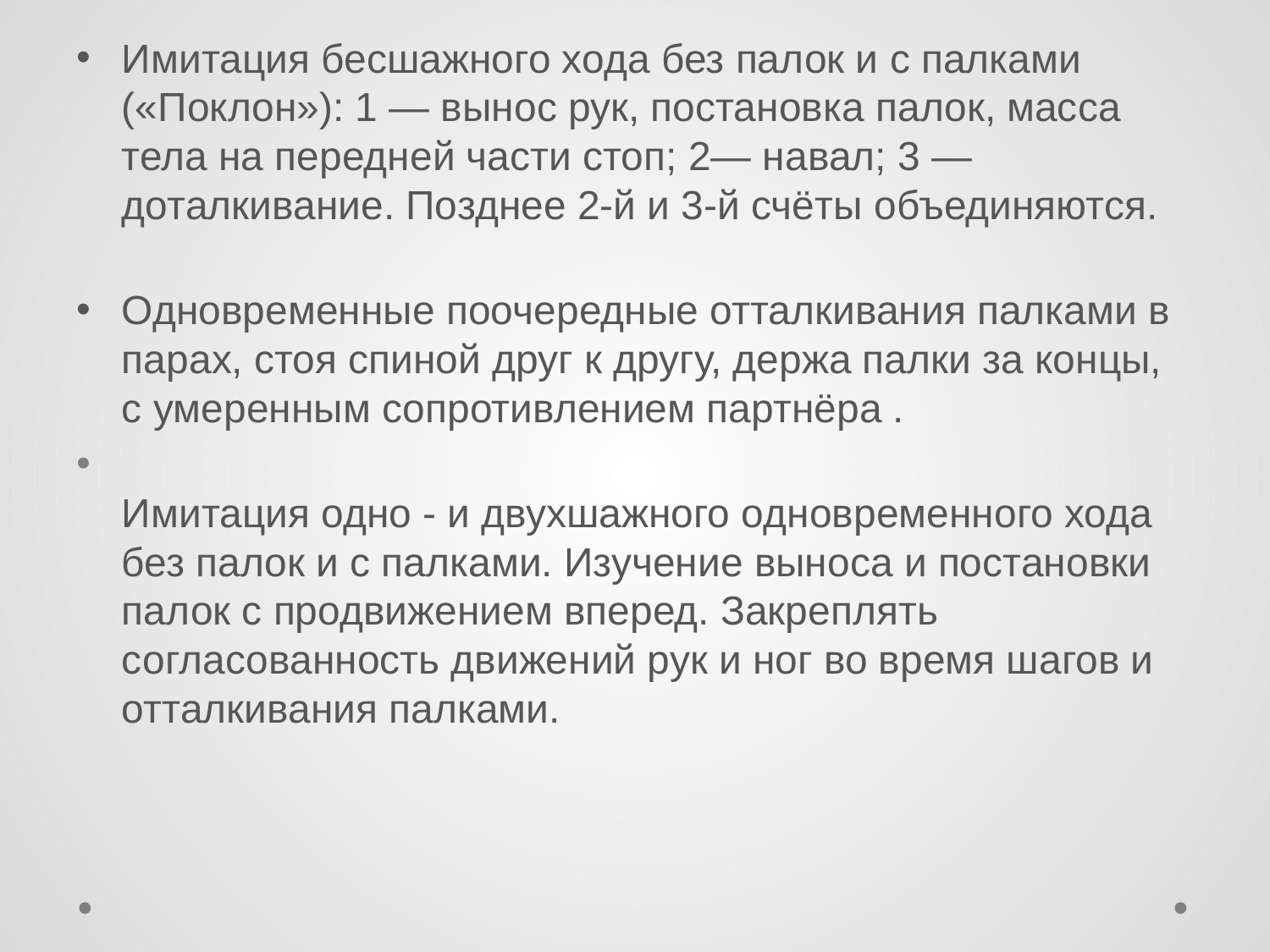

Имитация бесшажного хода без палок и с палками («Поклон»): 1 — вынос рук, постановка палок, масса тела на передней части стоп; 2— навал; 3 — доталкивание. Позднее 2-й и 3-й счёты объединяются.
Одновременные поочередные отталкивания палками в парах, стоя спиной друг к другу, держа палки за концы, с умеренным сопротивлением партнёра .
Имитация одно - и двухшажного одновременного хода без палок и с палками. Изучение выноса и постановки палок с продвижением вперед. Закреплять согласованность движений рук и ног во время шагов и отталкивания палками.